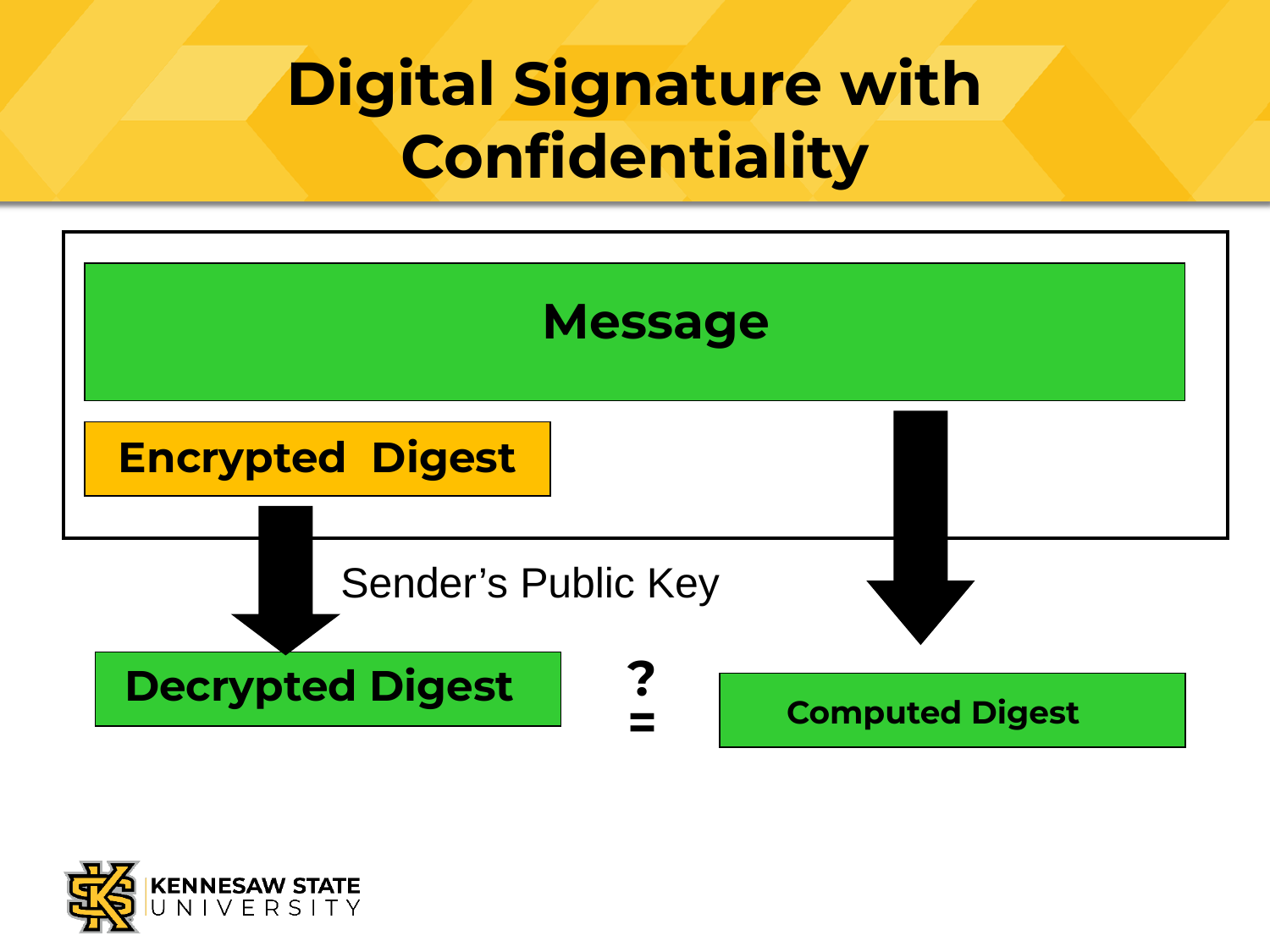

# Digital Signature with Confidentiality

Message

Encrypted  Digest

Sender’s Public Key

Decrypted Digest
?
=

Computed Digest